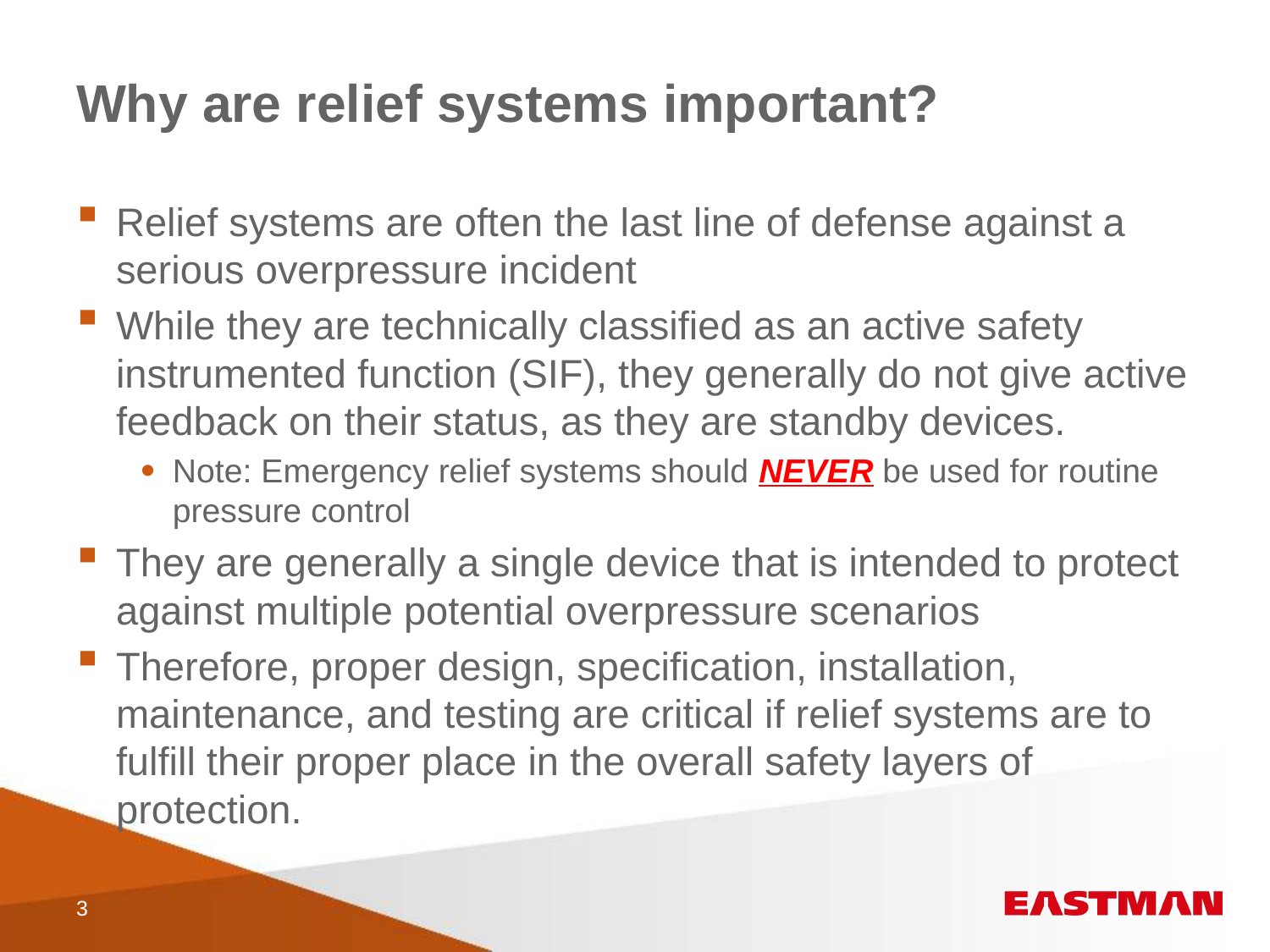

# Why are relief systems important?
Relief systems are often the last line of defense against a serious overpressure incident
While they are technically classified as an active safety instrumented function (SIF), they generally do not give active feedback on their status, as they are standby devices.
Note: Emergency relief systems should NEVER be used for routine pressure control
They are generally a single device that is intended to protect against multiple potential overpressure scenarios
Therefore, proper design, specification, installation,  maintenance, and testing are critical if relief systems are to fulfill their proper place in the overall safety layers of protection.
3